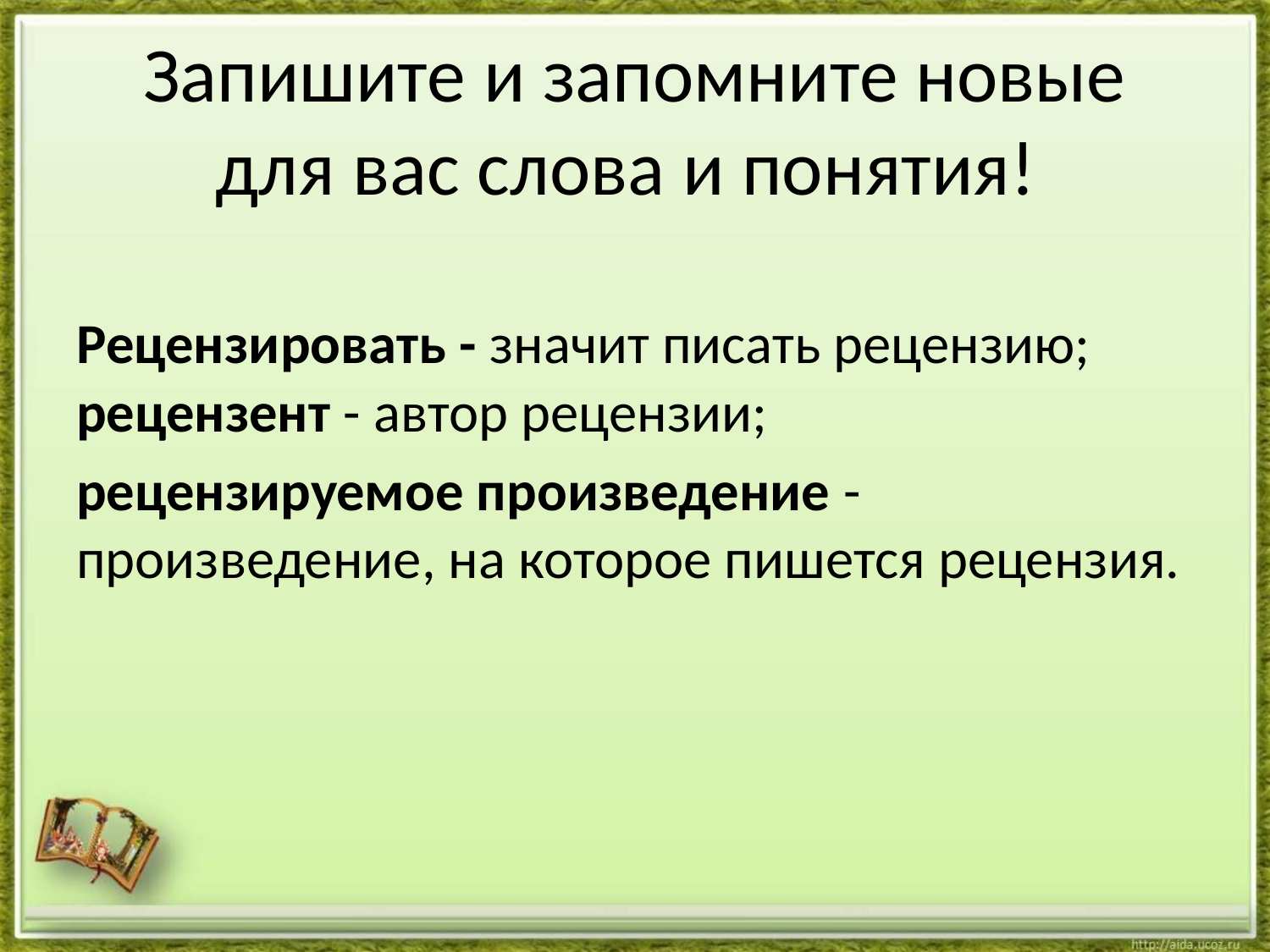

# Запишите и запомните новые для вас слова и понятия!

Рецензировать - значит писать рецензию; рецензент - автор рецензии;
рецензируемое произведение - произведение, на которое пишется рецензия.